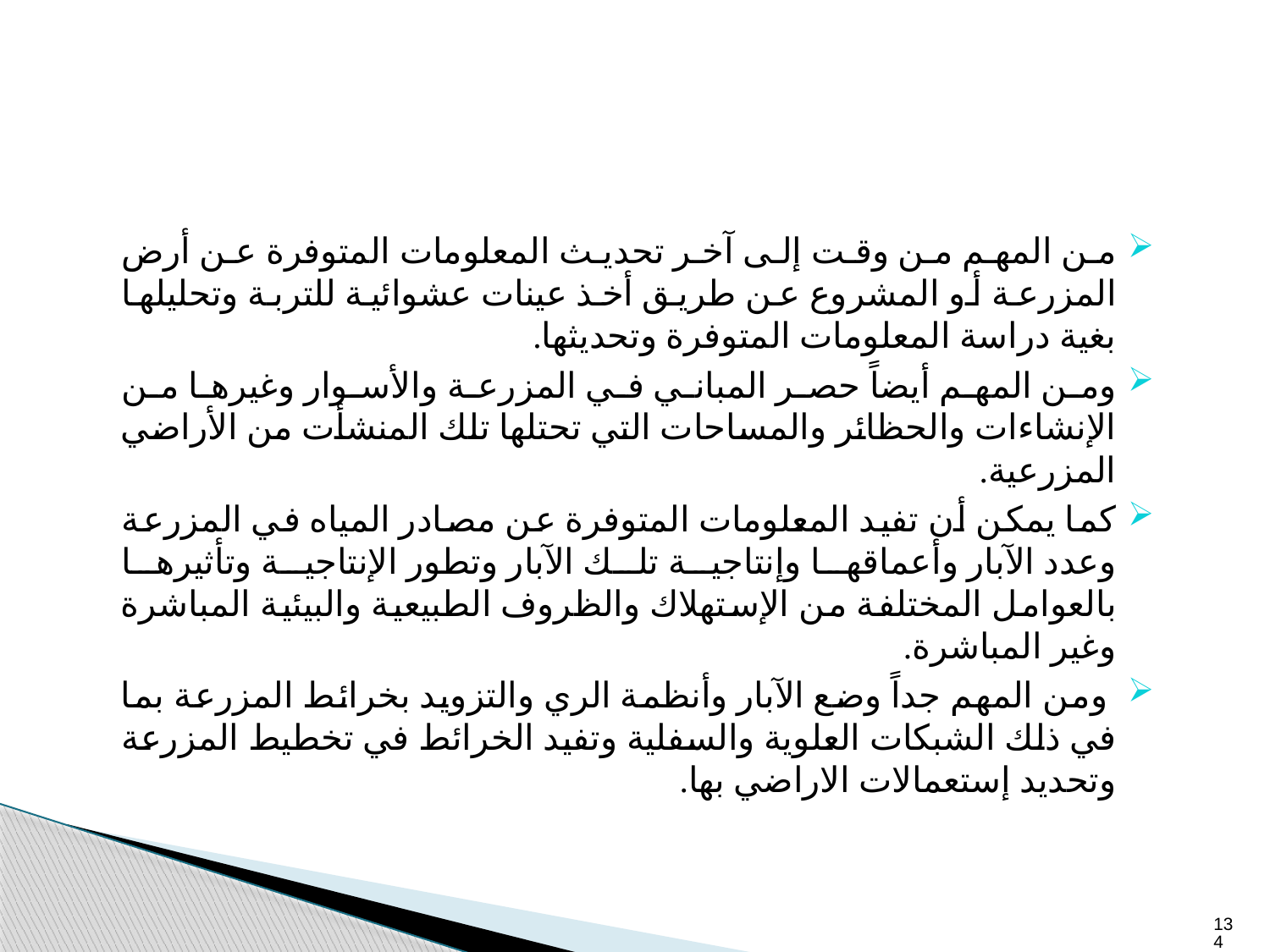

من المهم من وقت إلى آخر تحديث المعلومات المتوفرة عن أرض المزرعة أو المشروع عن طريق أخذ عينات عشوائية للتربة وتحليلها بغية دراسة المعلومات المتوفرة وتحديثها.
ومن المهم أيضاً حصر المباني في المزرعة والأسوار وغيرها من الإنشاءات والحظائر والمساحات التي تحتلها تلك المنشأت من الأراضي المزرعية.
كما يمكن أن تفيد المعلومات المتوفرة عن مصادر المياه في المزرعة وعدد الآبار وأعماقها وإنتاجية تلك الآبار وتطور الإنتاجية وتأثيرها بالعوامل المختلفة من الإستهلاك والظروف الطبيعية والبيئية المباشرة وغير المباشرة.
 ومن المهم جداً وضع الآبار وأنظمة الري والتزويد بخرائط المزرعة بما في ذلك الشبكات العلوية والسفلية وتفيد الخرائط في تخطيط المزرعة وتحديد إستعمالات الاراضي بها.
134